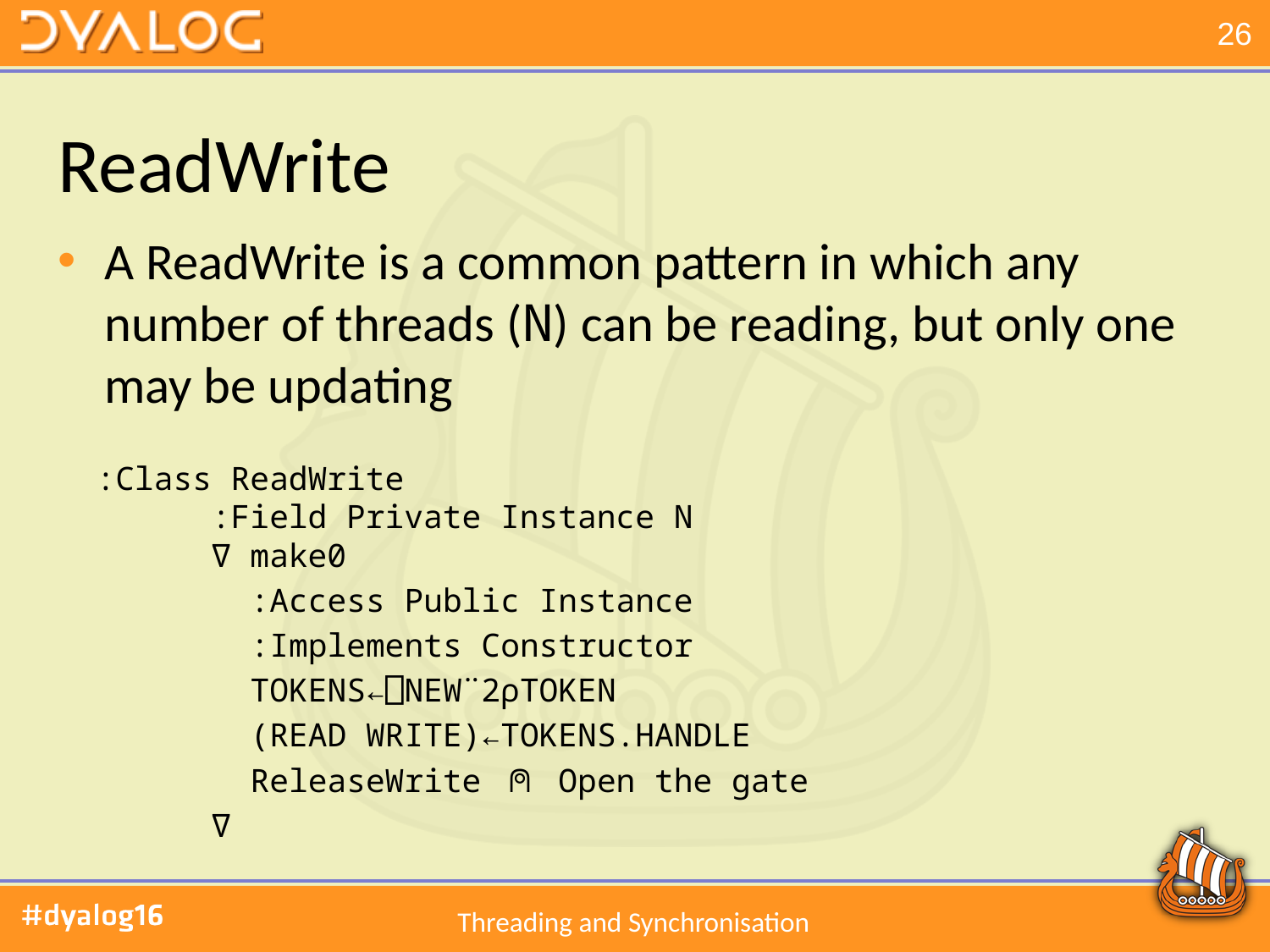

# ReadWrite
A ReadWrite is a common pattern in which any number of threads (N) can be reading, but only one may be updating
  :Class ReadWrite
        :Field Private Instance N
        ∇ make0
          :Access Public Instance
          :Implements Constructor
          TOKENS←⎕NEW¨2⍴TOKEN
          (READ WRITE)←TOKENS.HANDLE
          ReleaseWrite ⍝ Open the gate
        ∇
Threading and Synchronisation